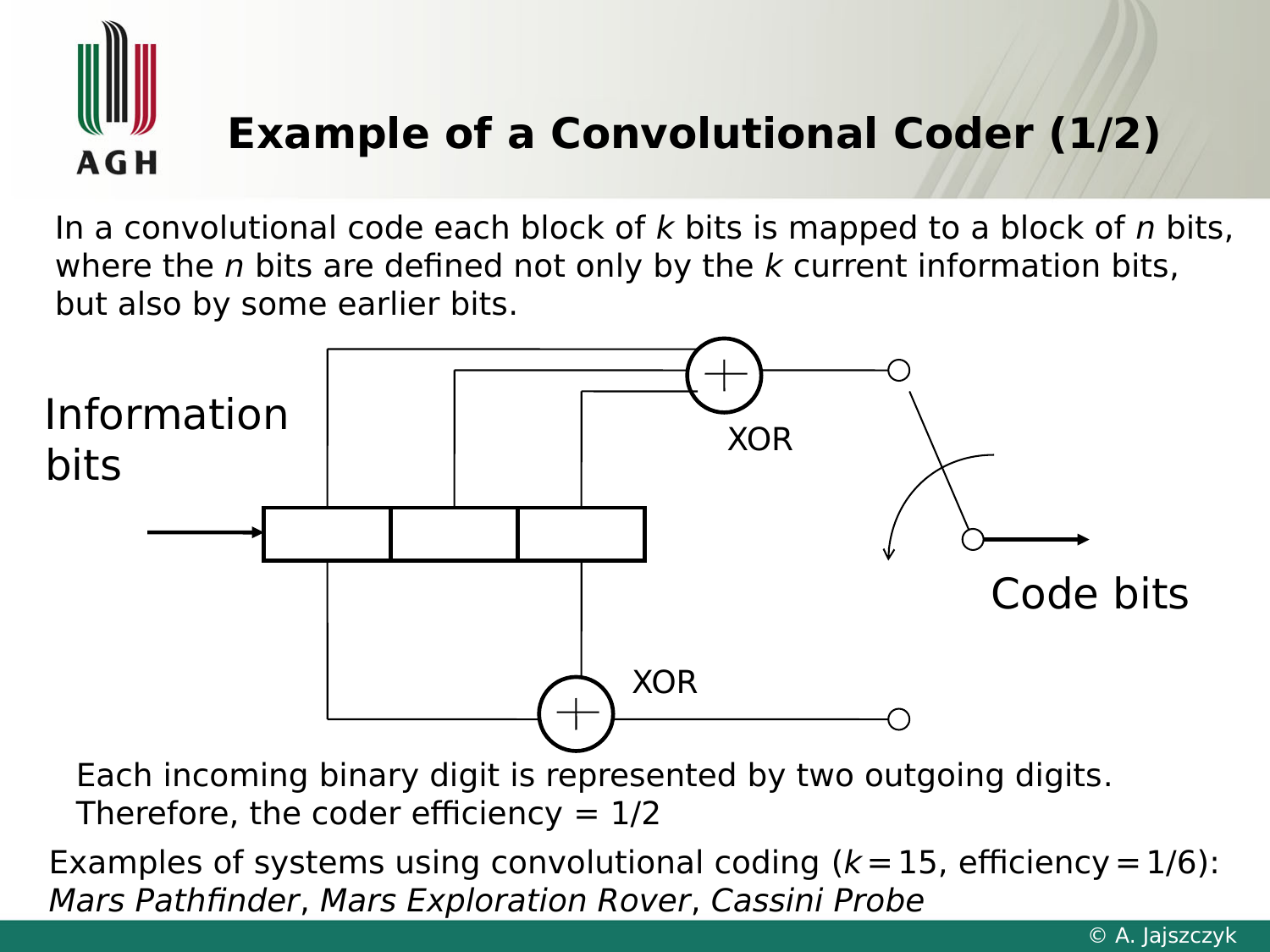

# Example of a Convolutional Coder (1/2)
In a convolutional code each block of k bits is mapped to a block of n bits, where the n bits are defined not only by the k current information bits, but also by some earlier bits.

  Information
  bits

Code bits

XOR
XOR
Each incoming binary digit is represented by two outgoing digits. Therefore, the coder efficiency = 1/2
Examples of systems using convolutional coding (k = 15, efficiency = 1/6): Mars Pathfinder, Mars Exploration Rover, Cassini Probe